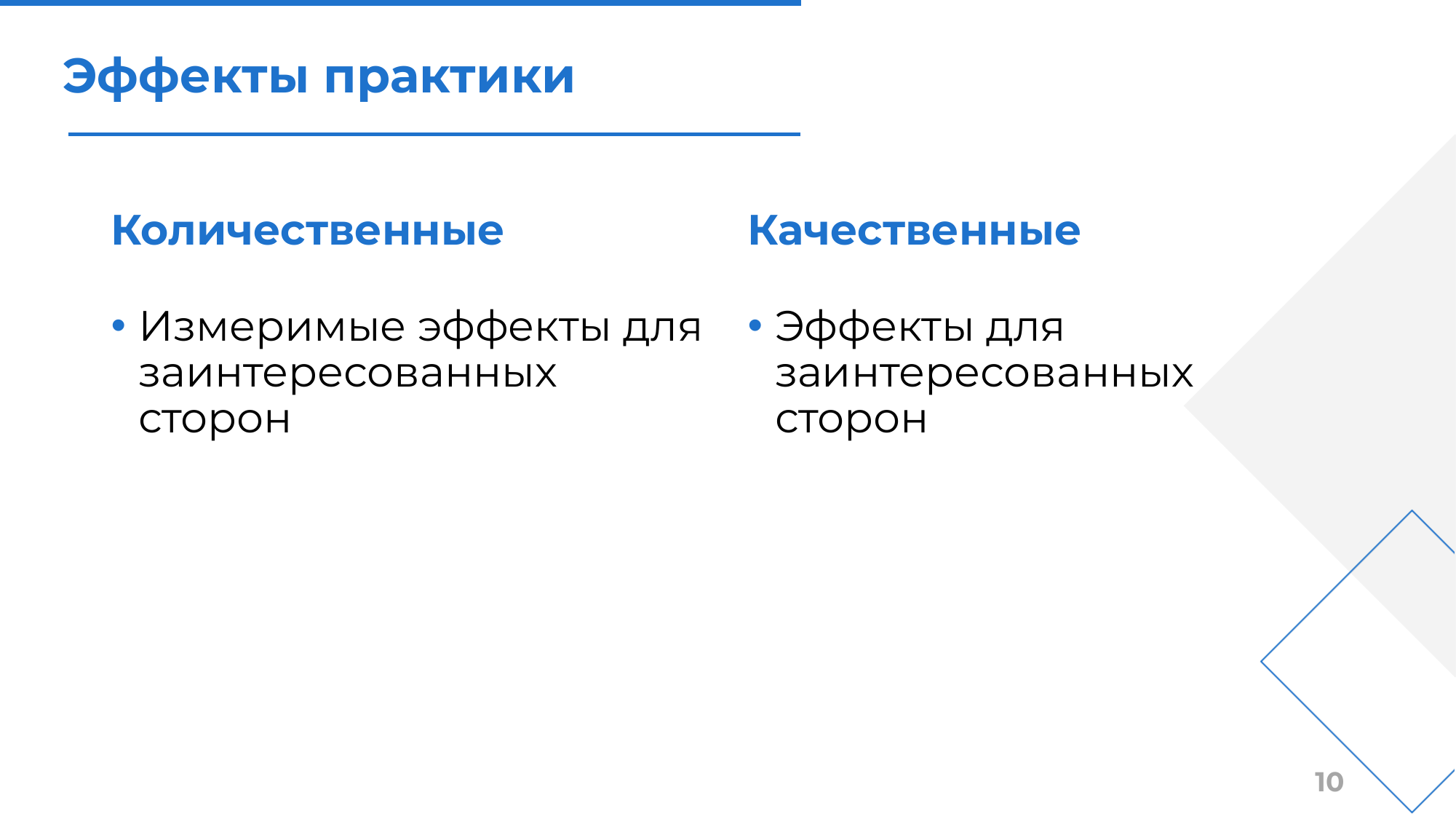

# Эффекты практики
Количественные
Качественные
Измеримые эффекты для заинтересованных сторон

Эффекты для заинтересованных сторон

10